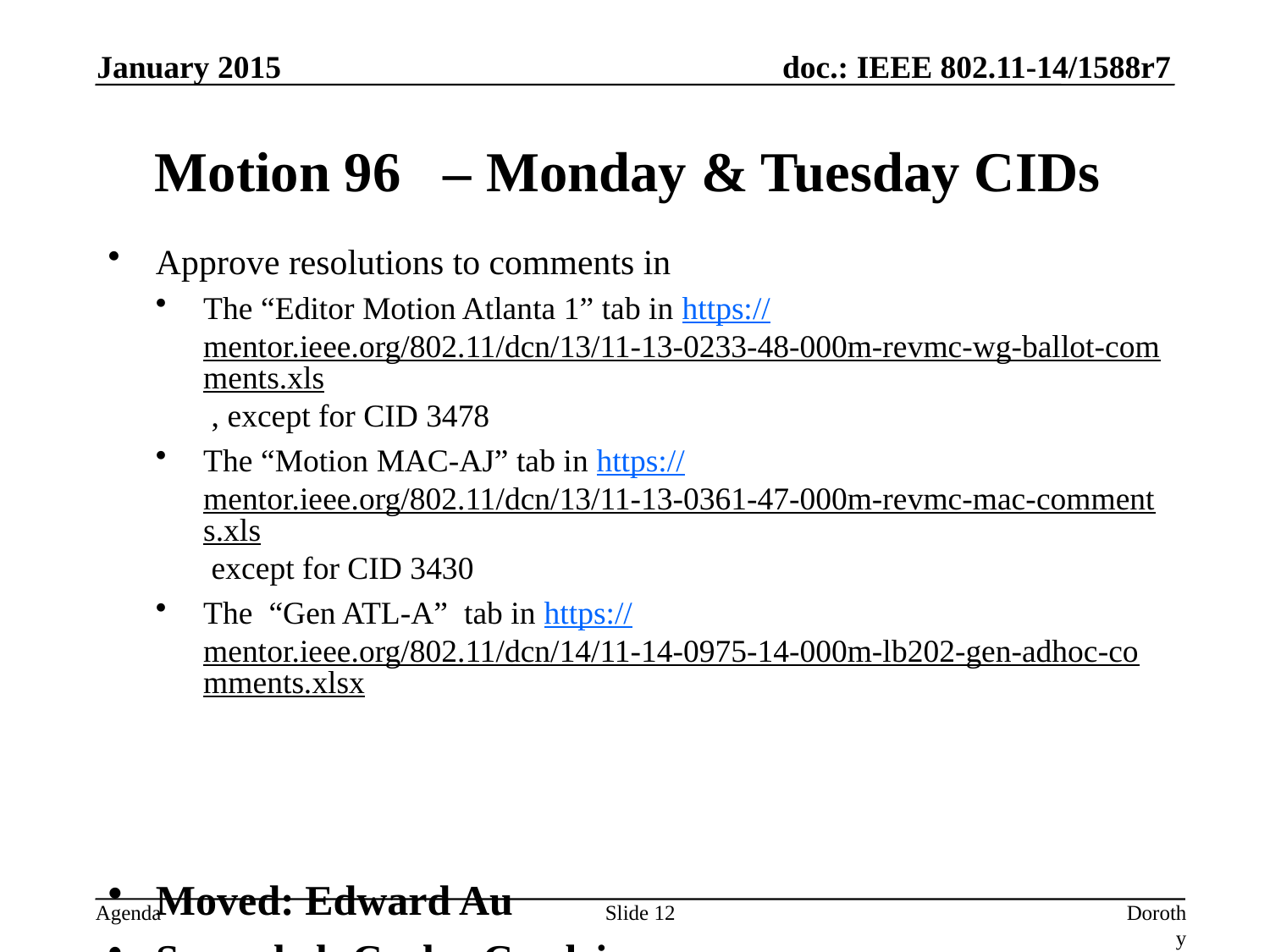

January 2015
# Motion 96   – Monday & Tuesday CIDs
Approve resolutions to comments in
The “Editor Motion Atlanta 1” tab in https://mentor.ieee.org/802.11/dcn/13/11-13-0233-48-000m-revmc-wg-ballot-comments.xls , except for CID 3478
The “Motion MAC-AJ” tab in https://mentor.ieee.org/802.11/dcn/13/11-13-0361-47-000m-revmc-mac-comments.xls except for CID 3430
The  “Gen ATL-A”  tab in https://mentor.ieee.org/802.11/dcn/14/11-14-0975-14-000m-lb202-gen-adhoc-comments.xlsx

Moved: Edward Au
Seconded: Carlos Cardeiro
Result: 16-0-1
Slide 12
Dorothy Stanley, Aruba Networks